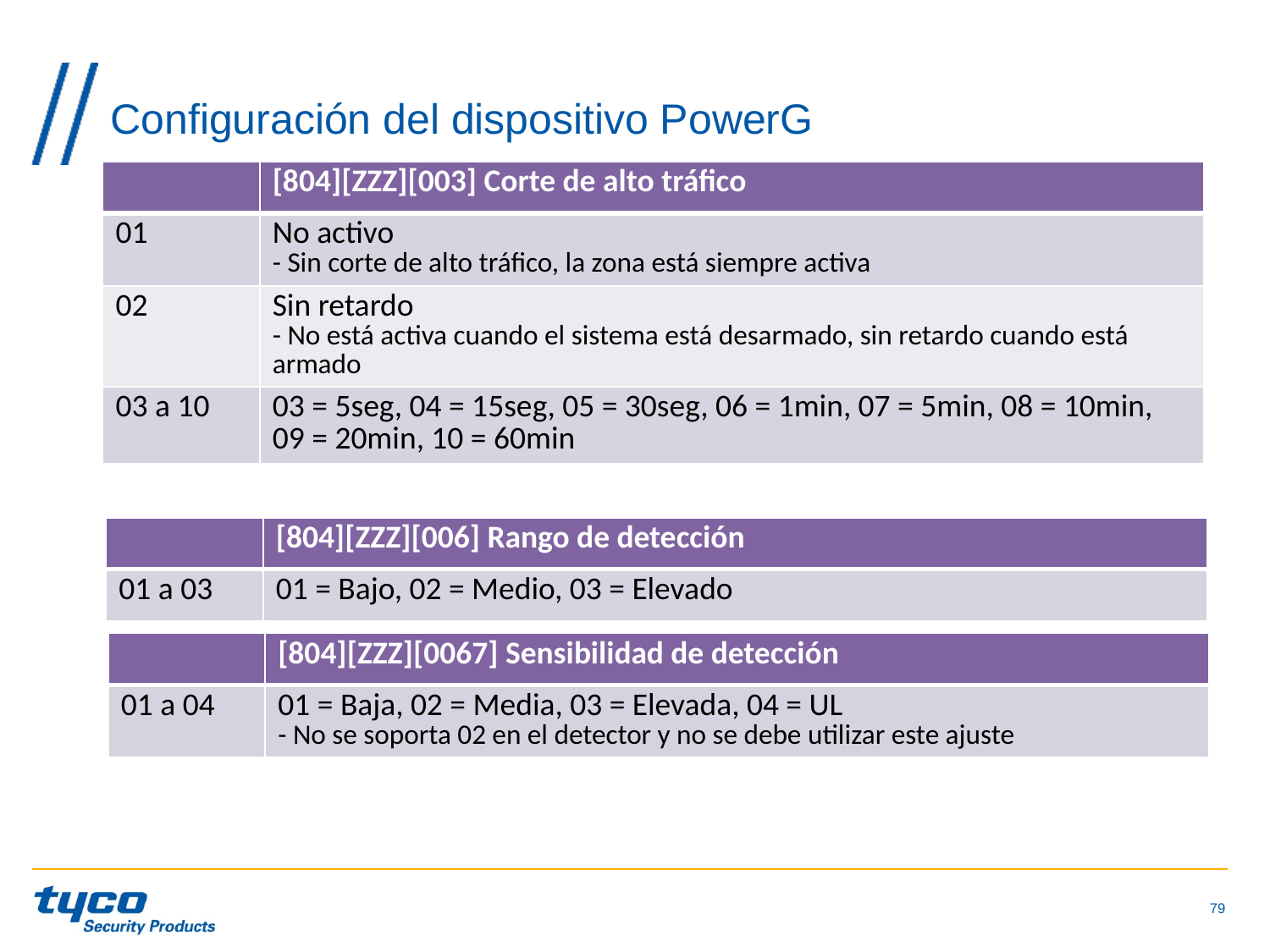

# Configuración del dispositivo PowerG
|  | [804][ZZZ][003] Corte de alto tráfico |
| --- | --- |
| 01 | No activo - Sin corte de alto tráfico, la zona está siempre activa |
| 02 | Sin retardo - No está activa cuando el sistema está desarmado, sin retardo cuando está armado |
| 03 a 10 | 03 = 5seg, 04 = 15seg, 05 = 30seg, 06 = 1min, 07 = 5min, 08 = 10min, 09 = 20min, 10 = 60min |
|  | [804][ZZZ][006] Rango de detección |
| --- | --- |
| 01 a 03 | 01 = Bajo, 02 = Medio, 03 = Elevado |
|  | [804][ZZZ][0067] Sensibilidad de detección |
| --- | --- |
| 01 a 04 | 01 = Baja, 02 = Media, 03 = Elevada, 04 = UL - No se soporta 02 en el detector y no se debe utilizar este ajuste |
79